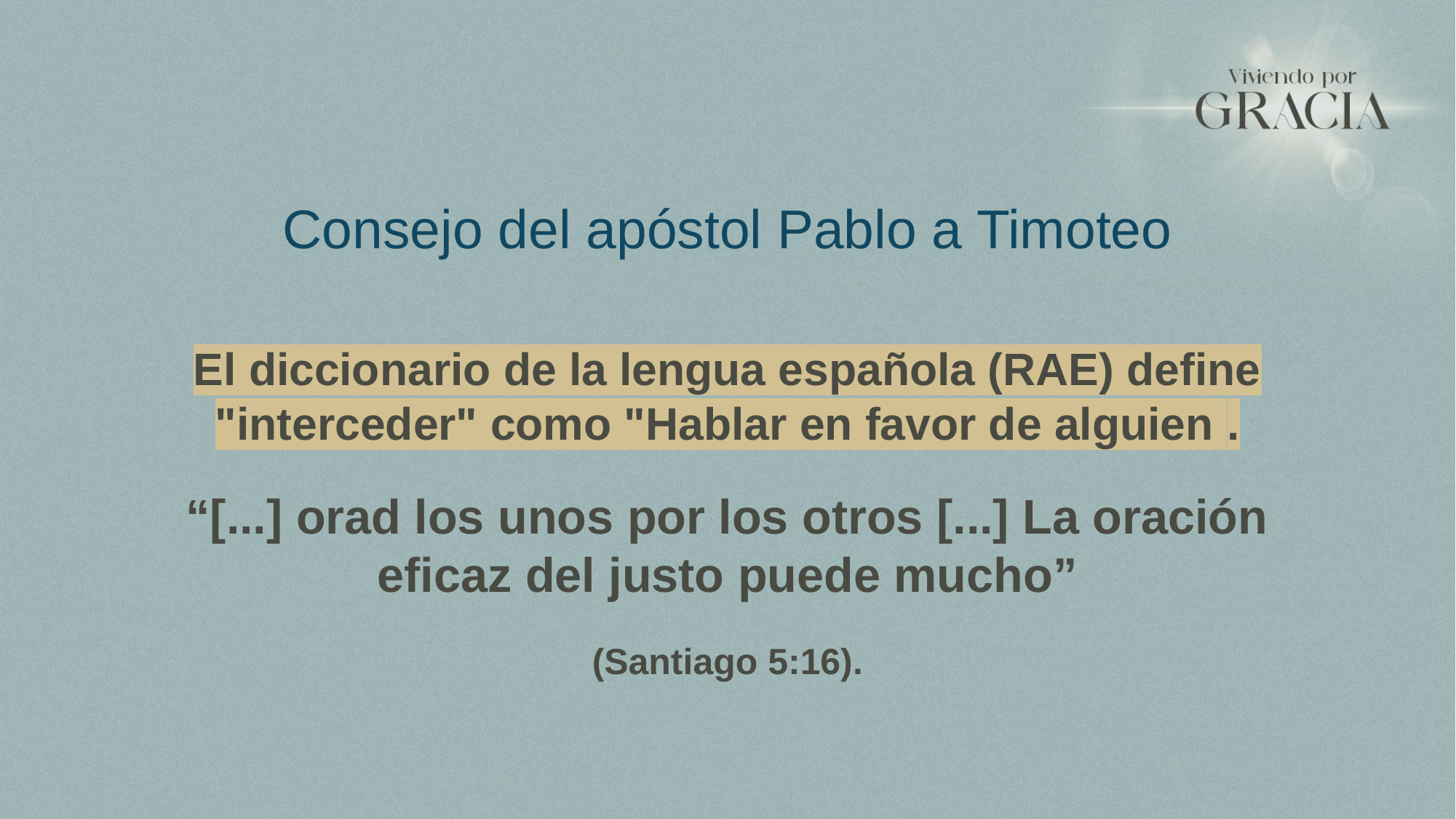

Consejo del apóstol Pablo a Timoteo
El diccionario de la lengua española (RAE) define "interceder" como "Hablar en favor de alguien .
“[...] orad los unos por los otros [...] La oración eficaz del justo puede mucho”
(Santiago 5:16).